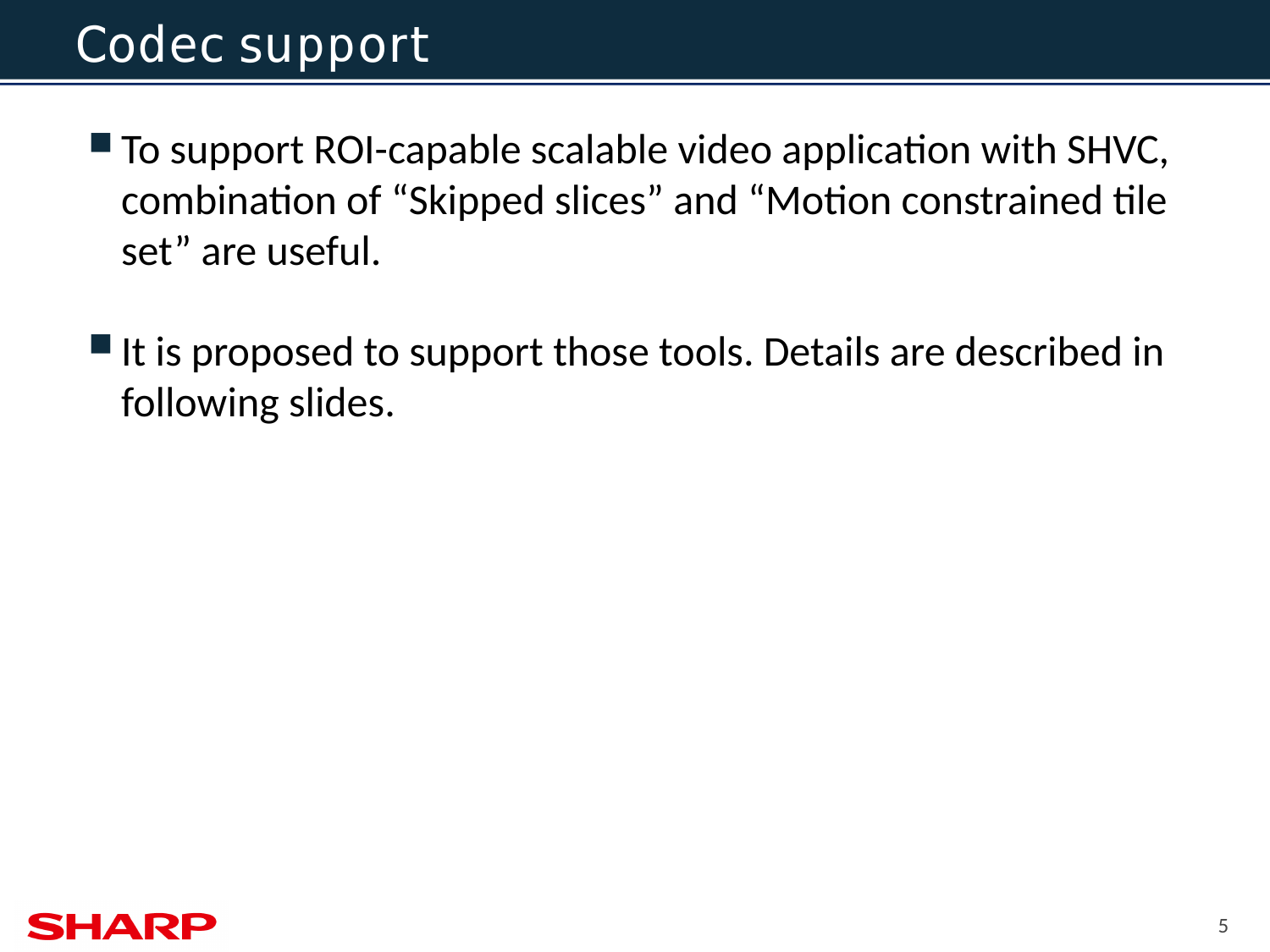

# Codec support
To support ROI-capable scalable video application with SHVC, combination of “Skipped slices” and “Motion constrained tile set” are useful.

It is proposed to support those tools. Details are described in following slides.
5